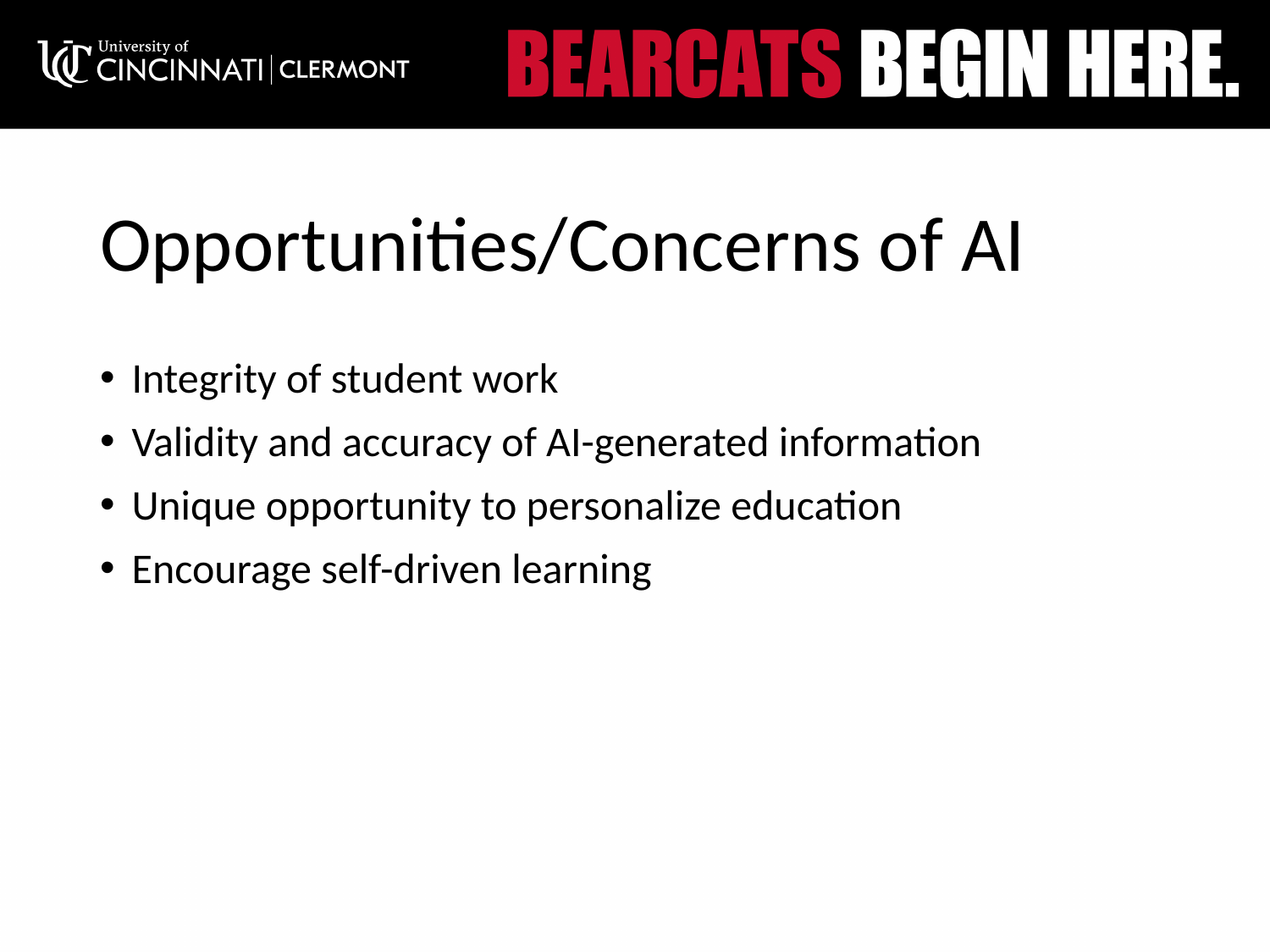

# Opportunities/Concerns of AI
Integrity of student work
Validity and accuracy of AI-generated information
Unique opportunity to personalize education
Encourage self-driven learning